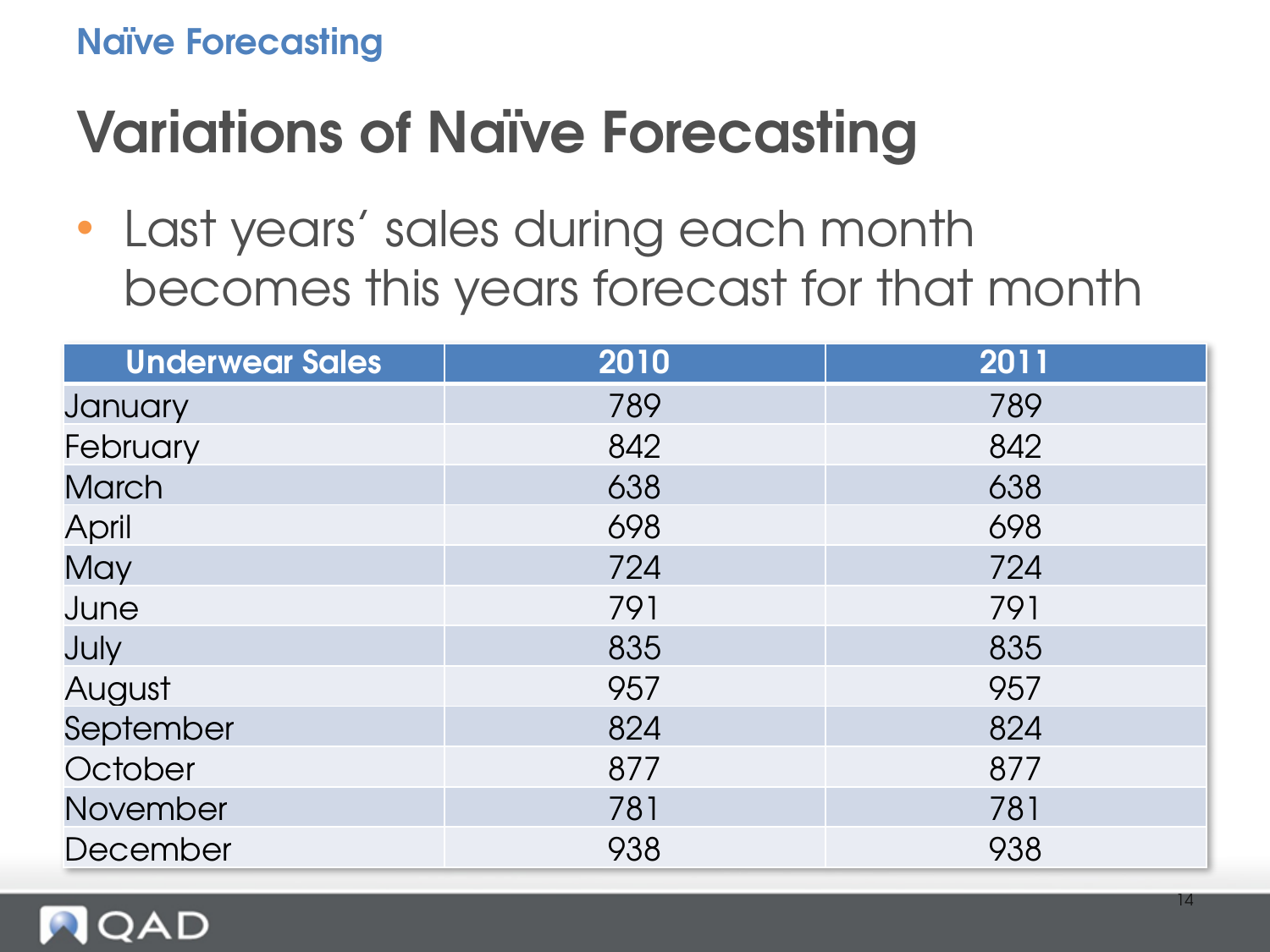

Naïve Forecasting
# Variations of Naïve Forecasting
Last years’ sales during each month becomes this years forecast for that month
| Underwear Sales | 2010 | 2011 |
| --- | --- | --- |
| January | 789 | 789 |
| February | 842 | 842 |
| March | 638 | 638 |
| April | 698 | 698 |
| May | 724 | 724 |
| June | 791 | 791 |
| July | 835 | 835 |
| August | 957 | 957 |
| September | 824 | 824 |
| October | 877 | 877 |
| November | 781 | 781 |
| December | 938 | 938 |
14